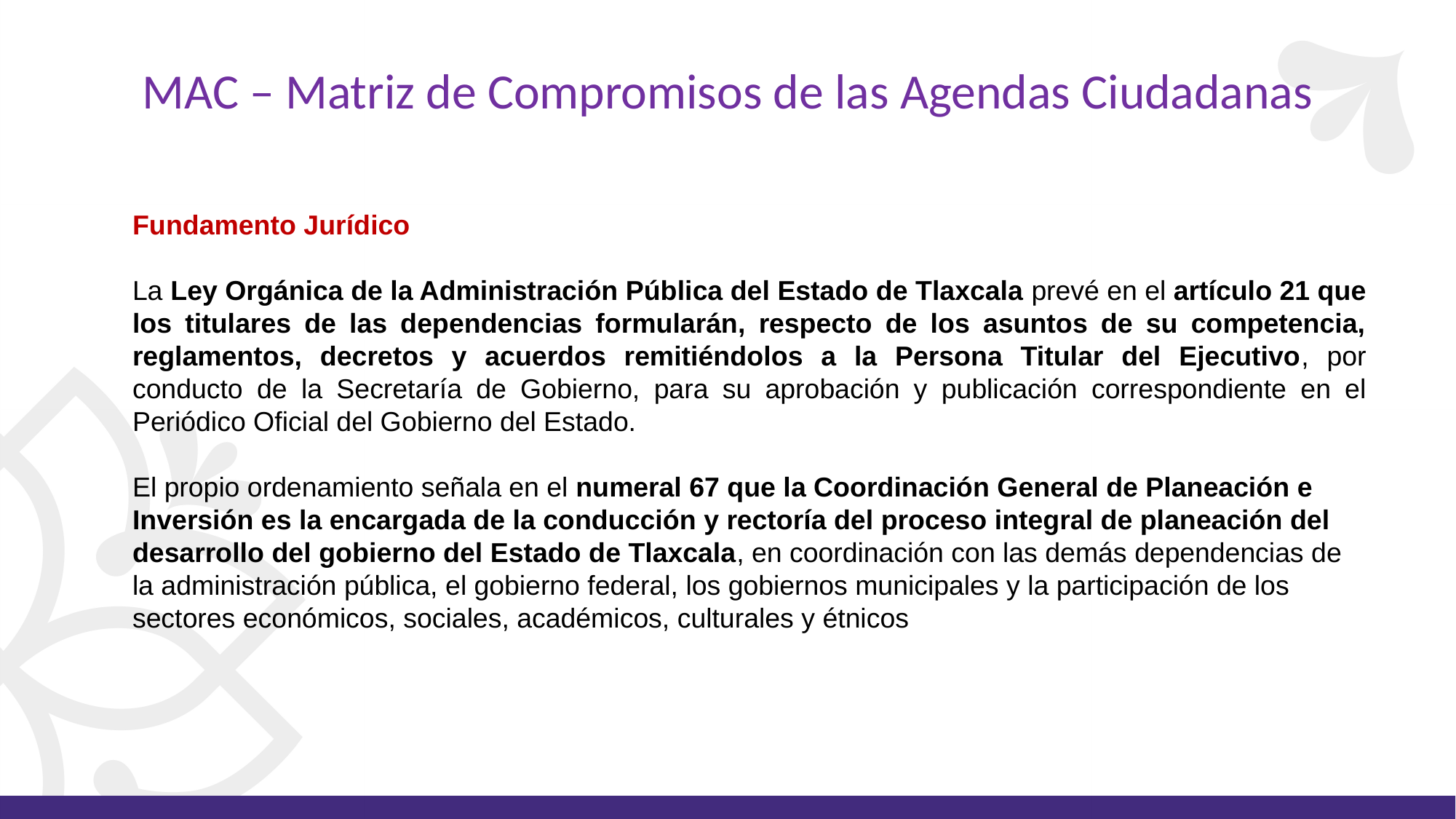

# MAC – Matriz de Compromisos de las Agendas Ciudadanas
Fundamento Jurídico

La Ley Orgánica de la Administración Pública del Estado de Tlaxcala prevé en el artículo 21 que los titulares de las dependencias formularán, respecto de los asuntos de su competencia, reglamentos, decretos y acuerdos remitiéndolos a la Persona Titular del Ejecutivo, por conducto de la Secretaría de Gobierno, para su aprobación y publicación correspondiente en el Periódico Oficial del Gobierno del Estado.

El propio ordenamiento señala en el numeral 67 que la Coordinación General de Planeación e Inversión es la encargada de la conducción y rectoría del proceso integral de planeación del desarrollo del gobierno del Estado de Tlaxcala, en coordinación con las demás dependencias de la administración pública, el gobierno federal, los gobiernos municipales y la participación de los sectores económicos, sociales, académicos, culturales y étnicos